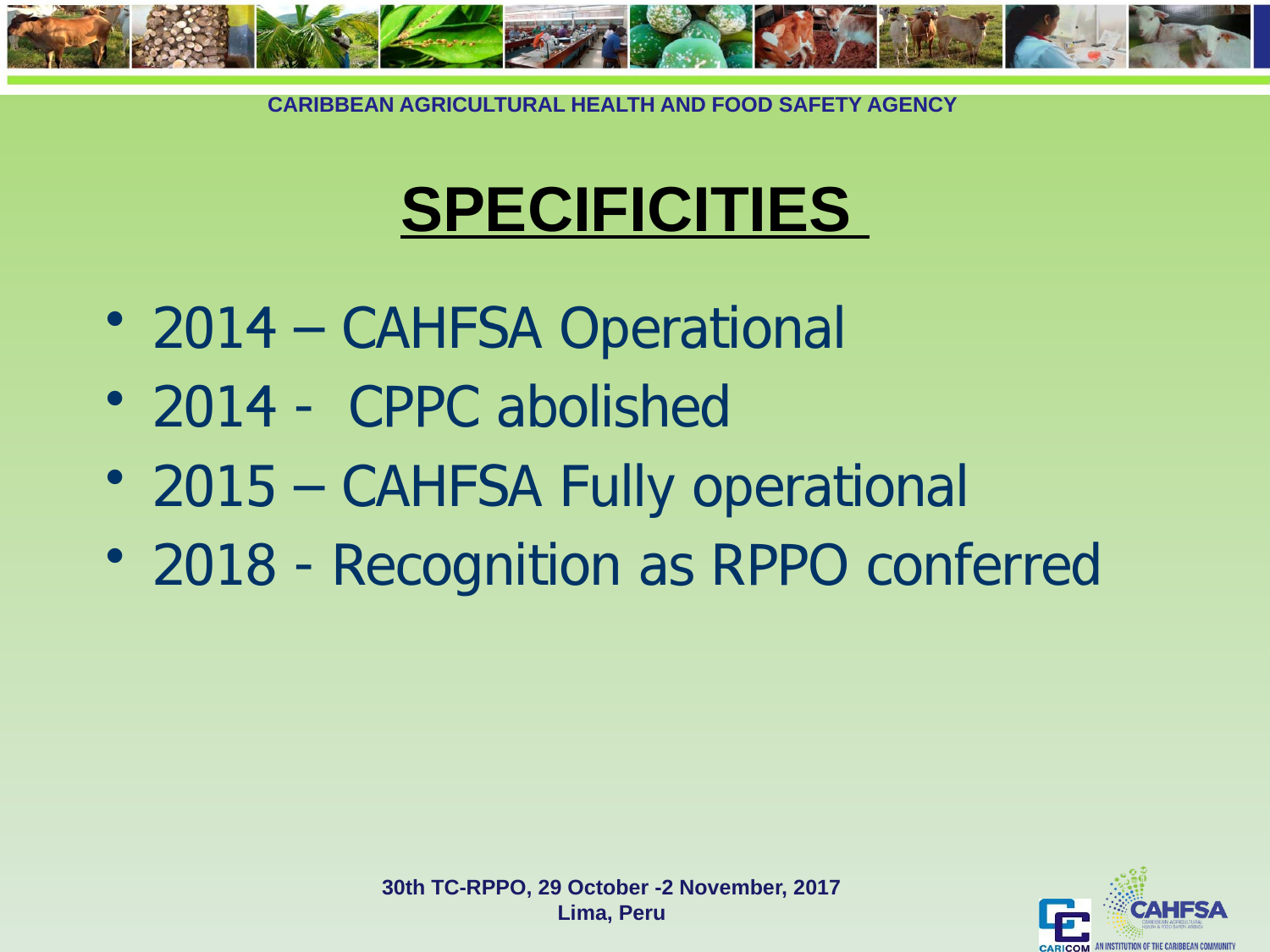

# SPECIFICITIES
2014 – CAHFSA Operational
2014 -  CPPC abolished
2015 – CAHFSA Fully operational
2018 - Recognition as RPPO conferred